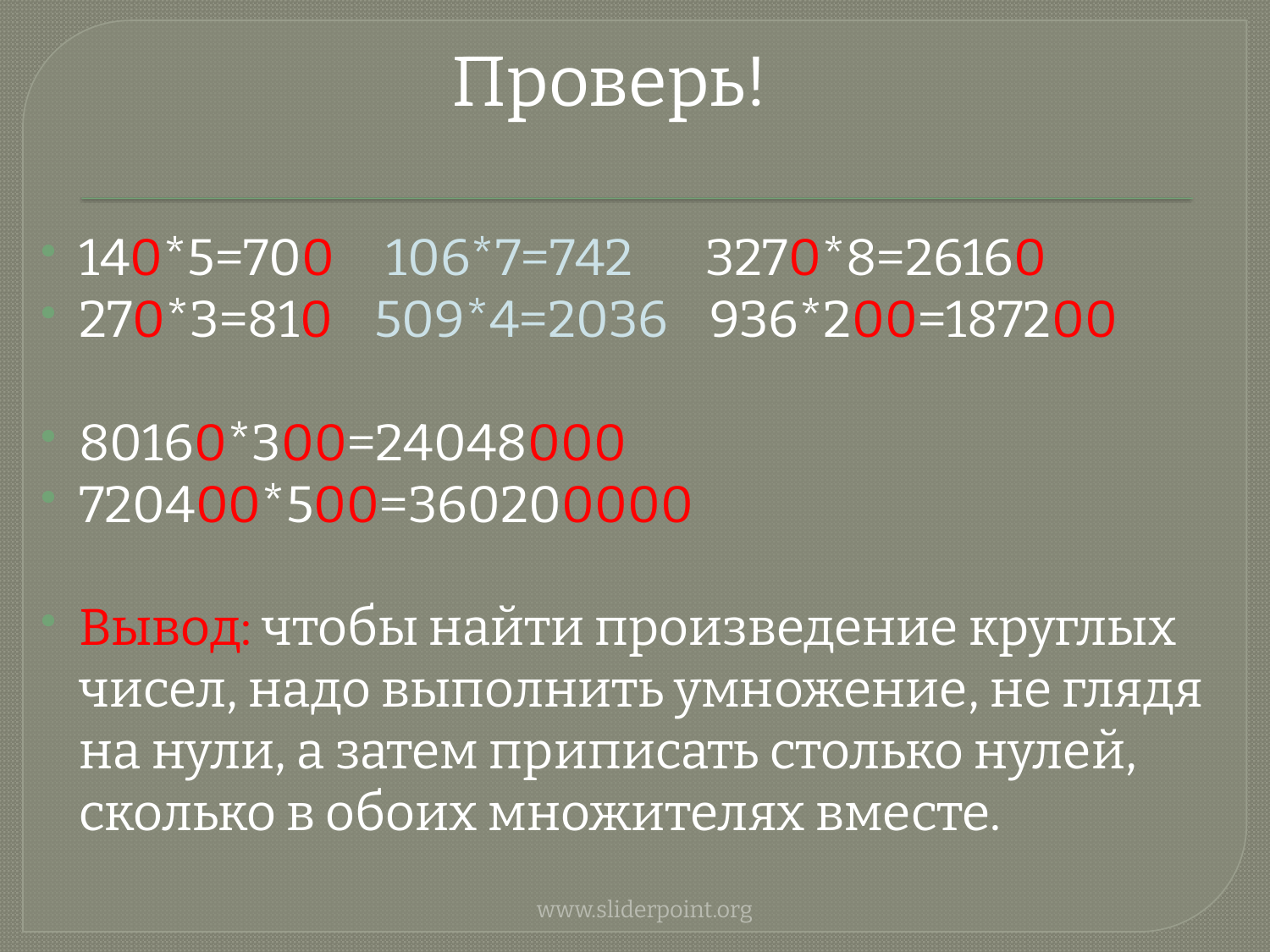

Проверь!
140*5=700     106*7=742       3270*8=26160
270*3=810    509*4=2036    936*200=187200

80160*300=24048000
720400*500=360200000

Вывод: чтобы найти произведение круглых чисел, надо выполнить умножение, не глядя на нули, а затем приписать столько нулей, сколько в обоих множителях вместе.
www.sliderpoint.org